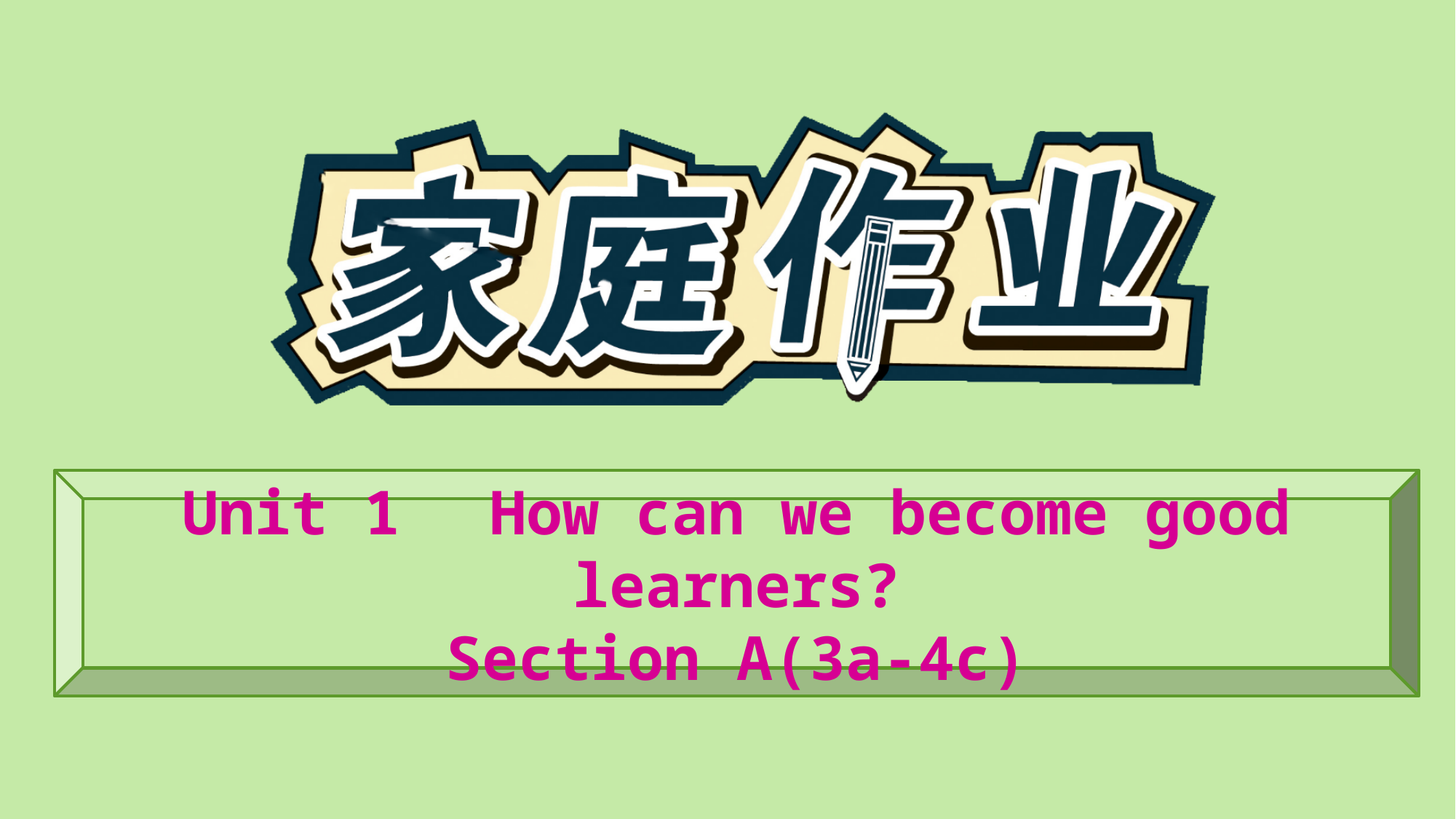

Unit 1　How can we become good learners?
Section A(3a-4c)